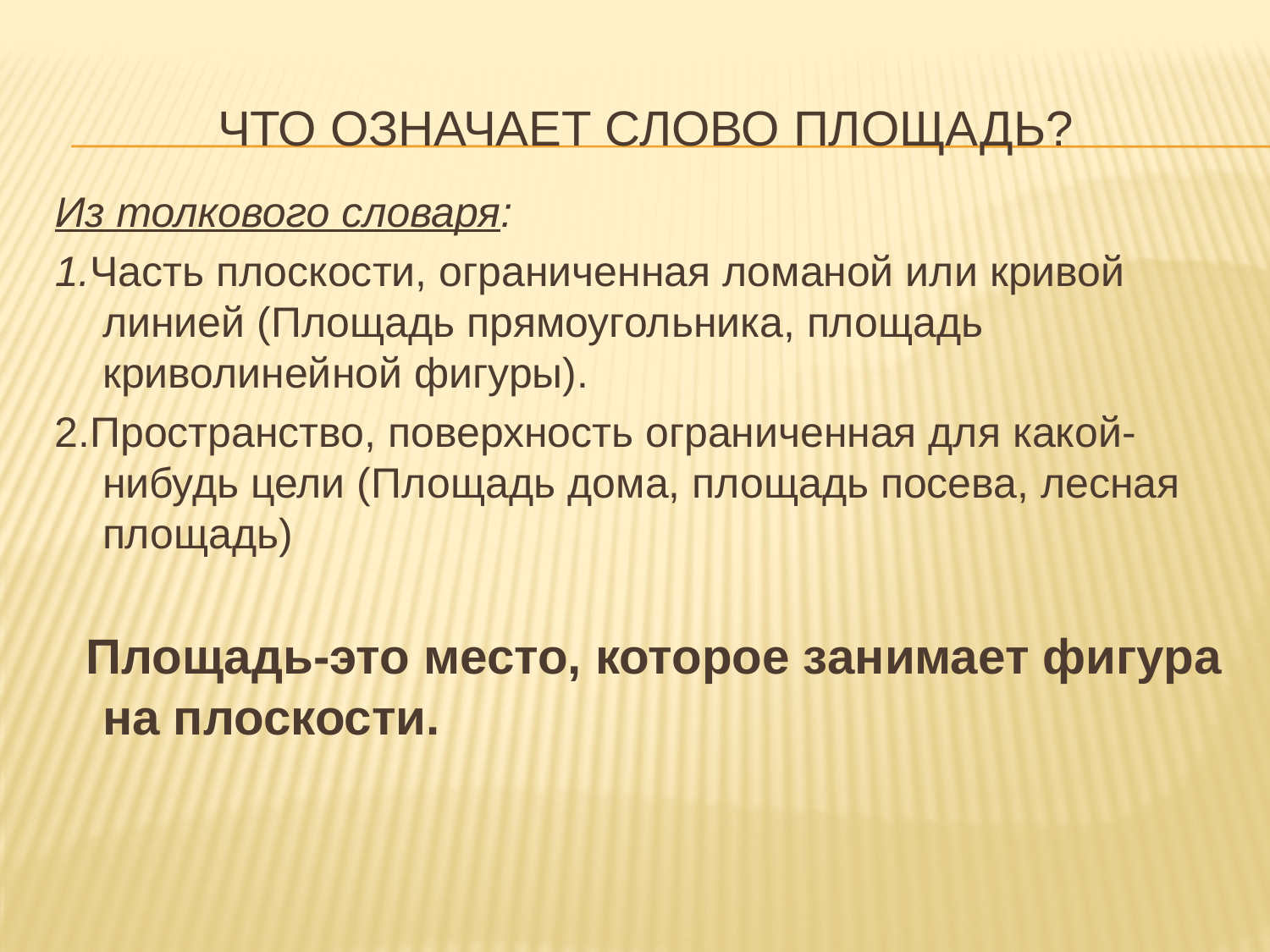

# Что означает слово площадь?
Из толкового словаря:
1.Часть плоскости, ограниченная ломаной или кривой линией (Площадь прямоугольника, площадь криволинейной фигуры).
2.Пространство, поверхность ограниченная для какой-нибудь цели (Площадь дома, площадь посева, лесная площадь)

  Площадь-это место, которое занимает фигура на плоскости.